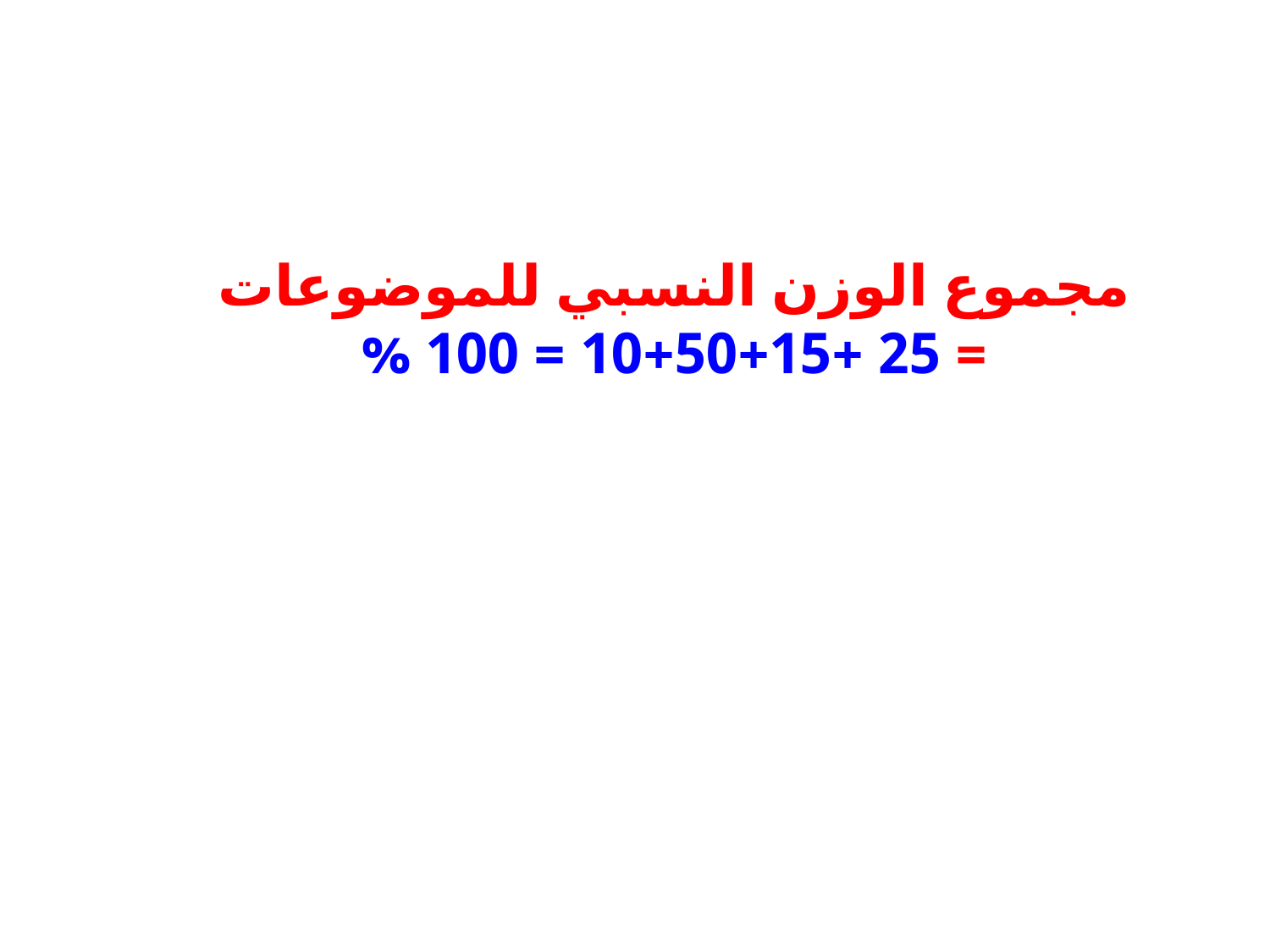

مجموع الوزن النسبي للموضوعات = 25 +15+50+10 = 100 %